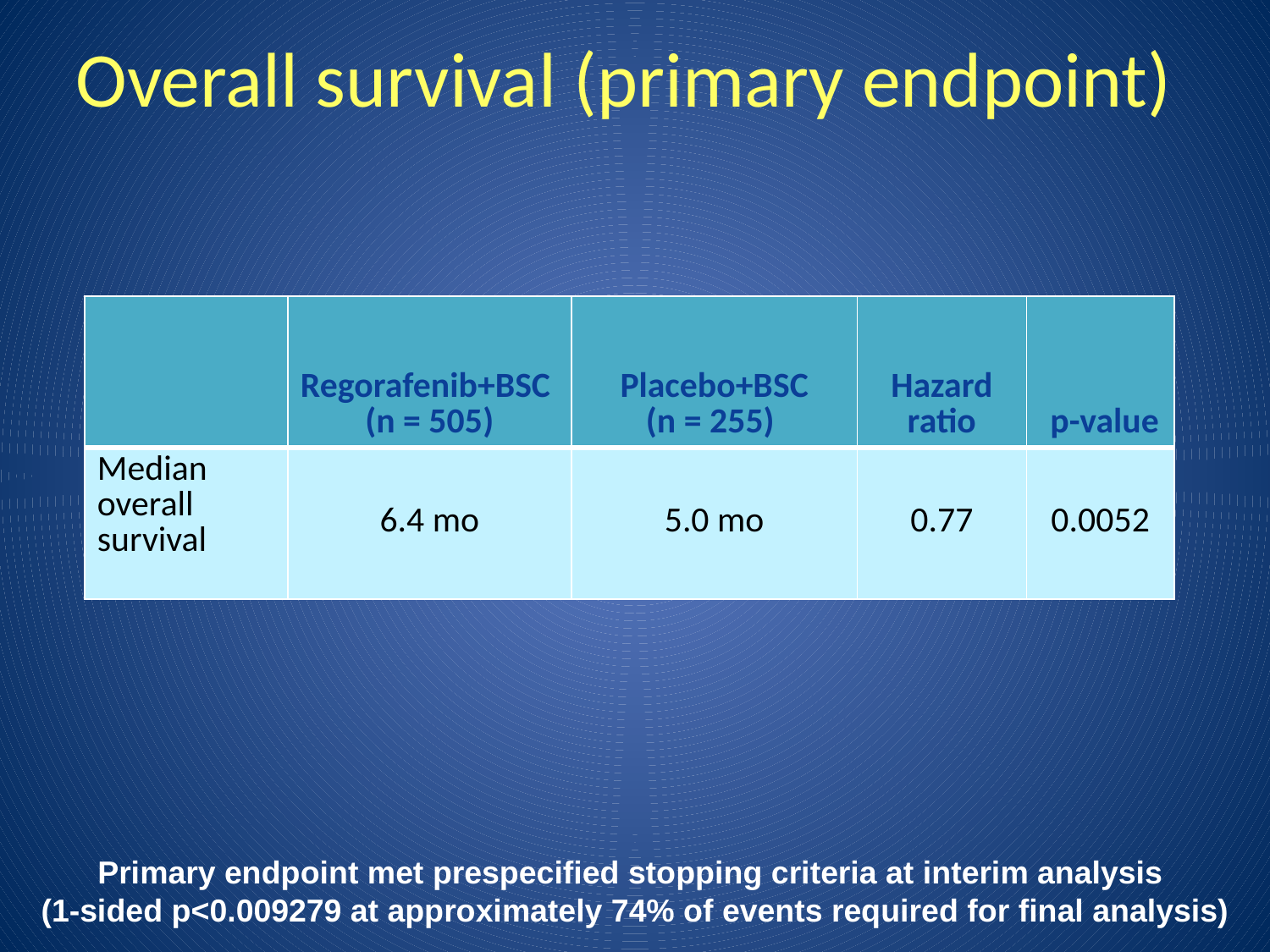

# Overall survival (primary endpoint)
|  | Regorafenib+BSC (n = 505) | Placebo+BSC (n = 255) | Hazard ratio | p-value |
| --- | --- | --- | --- | --- |
| Median overall survival | 6.4 mo | 5.0 mo | 0.77 | 0.0052 |
Primary endpoint met prespecified stopping criteria at interim analysis
(1-sided p<0.009279 at approximately 74% of events required for final analysis)